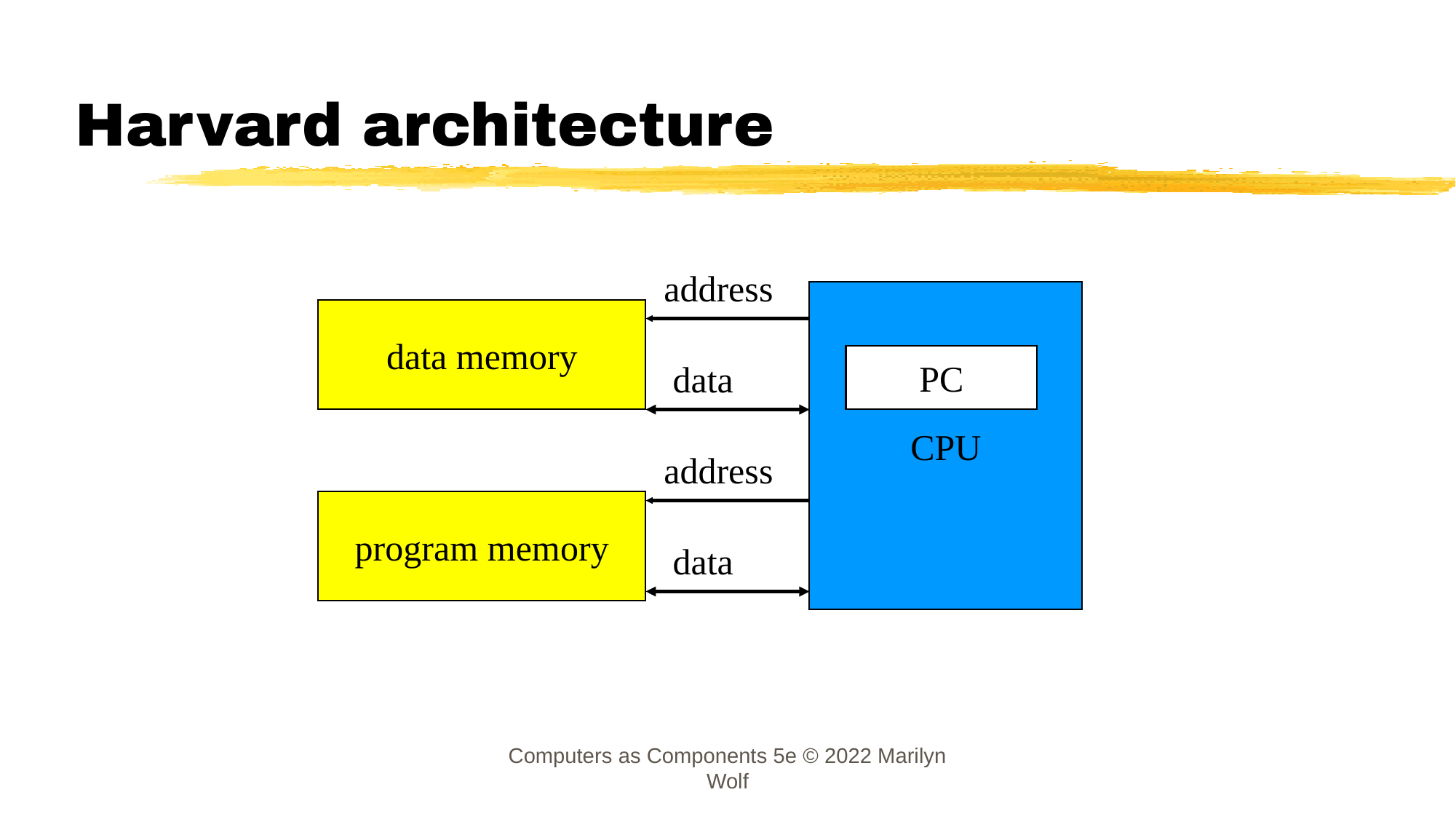

# Harvard architecture
address
CPU
data memory

PC
data

address
program memory

data

Computers as Components 5e © 2022 Marilyn Wolf